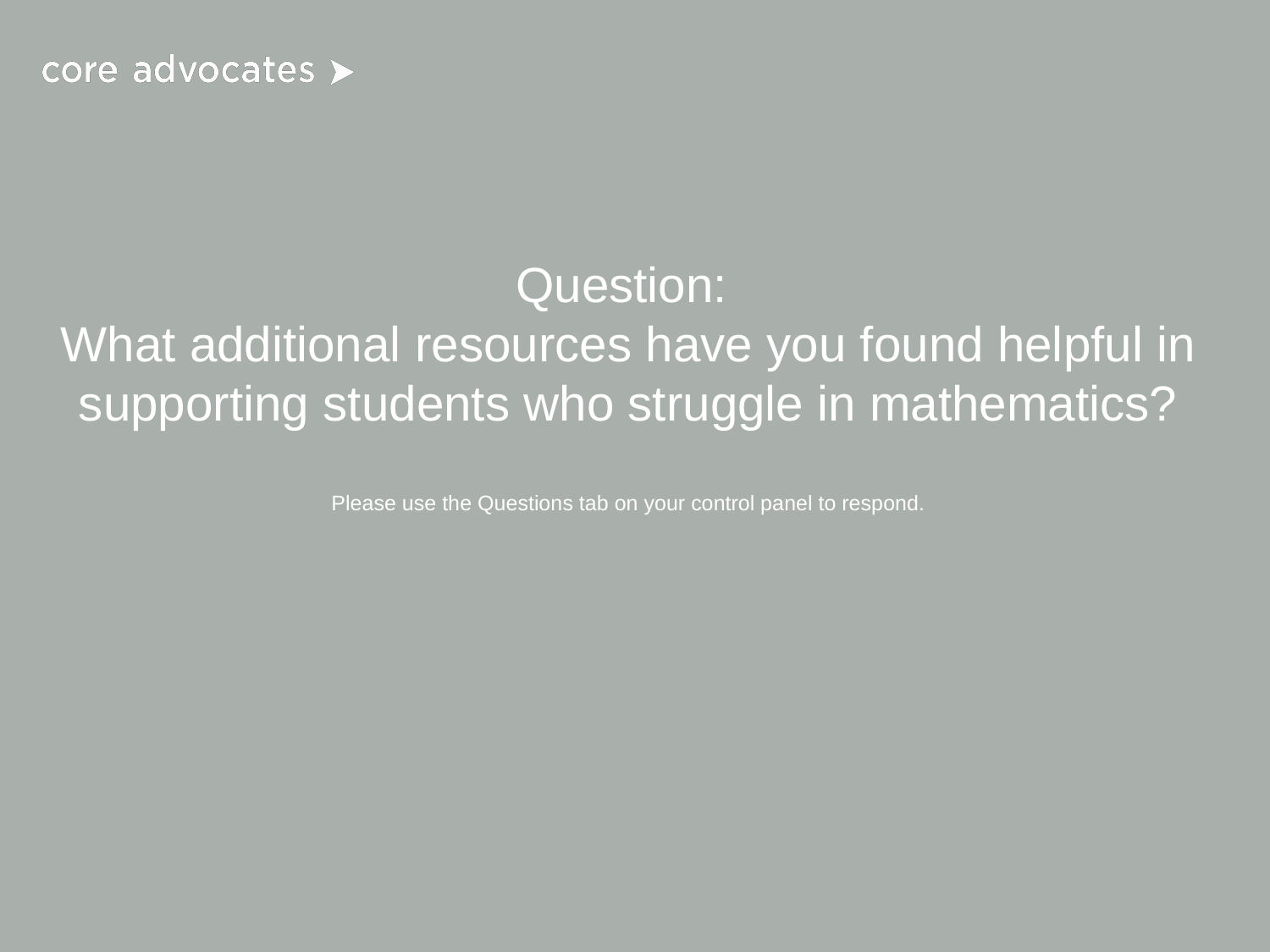

# Question:
What additional resources have you found helpful in supporting students who struggle in mathematics?
Please use the Questions tab on your control panel to respond.